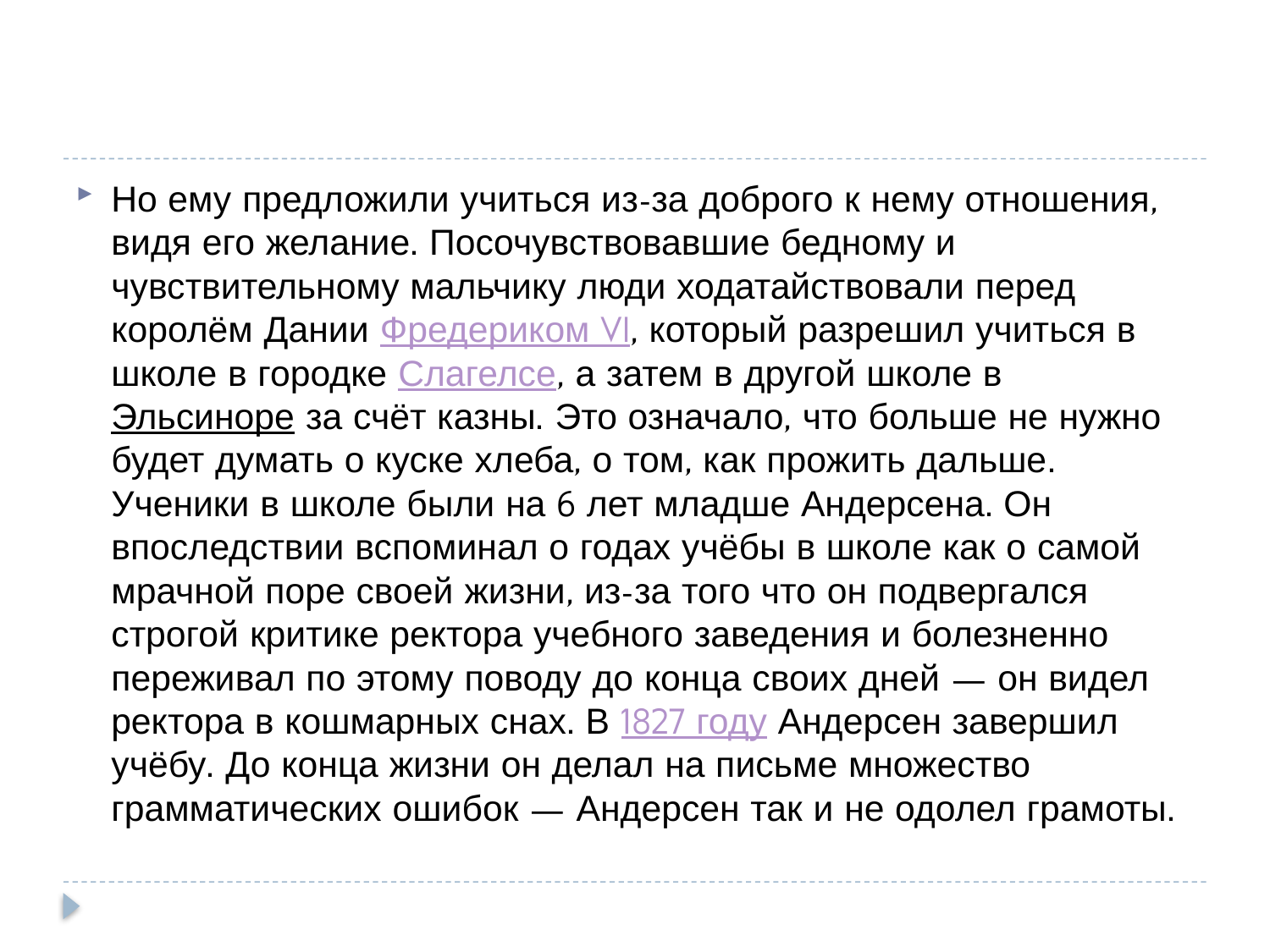

#
Но ему предложили учиться из-за доброго к нему отношения, видя его желание. Посочувствовавшие бедному и чувствительному мальчику люди ходатайствовали перед королём Дании Фредериком VI, который разрешил учиться в школе в городке Слагелсе, а затем в другой школе в Эльсиноре за счёт казны. Это означало, что больше не нужно будет думать о куске хлеба, о том, как прожить дальше. Ученики в школе были на 6 лет младше Андерсена. Он впоследствии вспоминал о годах учёбы в школе как о самой мрачной поре своей жизни, из-за того что он подвергался строгой критике ректора учебного заведения и болезненно переживал по этому поводу до конца своих дней — он видел ректора в кошмарных снах. В 1827 году Андерсен завершил учёбу. До конца жизни он делал на письме множество грамматических ошибок — Андерсен так и не одолел грамоты.